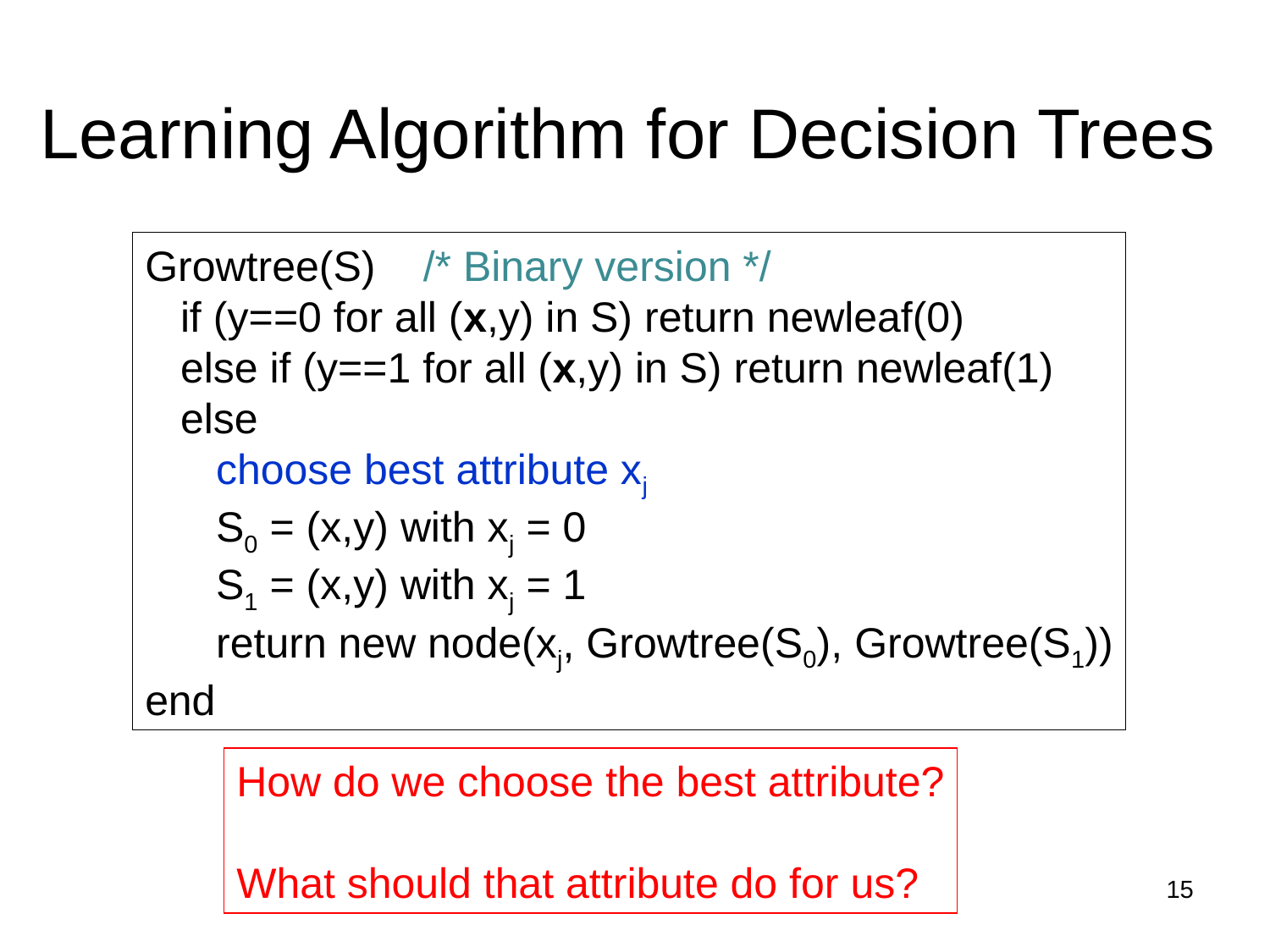

Learning Algorithm for Decision Trees
Growtree(S)    /* Binary version */
   if (y==0 for all (x,y) in S) return newleaf(0)
   else if (y==1 for all (x,y) in S) return newleaf(1)
   else
      choose best attribute xj
      S0 = (x,y) with xj = 0
      S1 = (x,y) with xj = 1
      return new node(xj, Growtree(S0), Growtree(S1))
end
How do we choose the best attribute?

What should that attribute do for us?
15